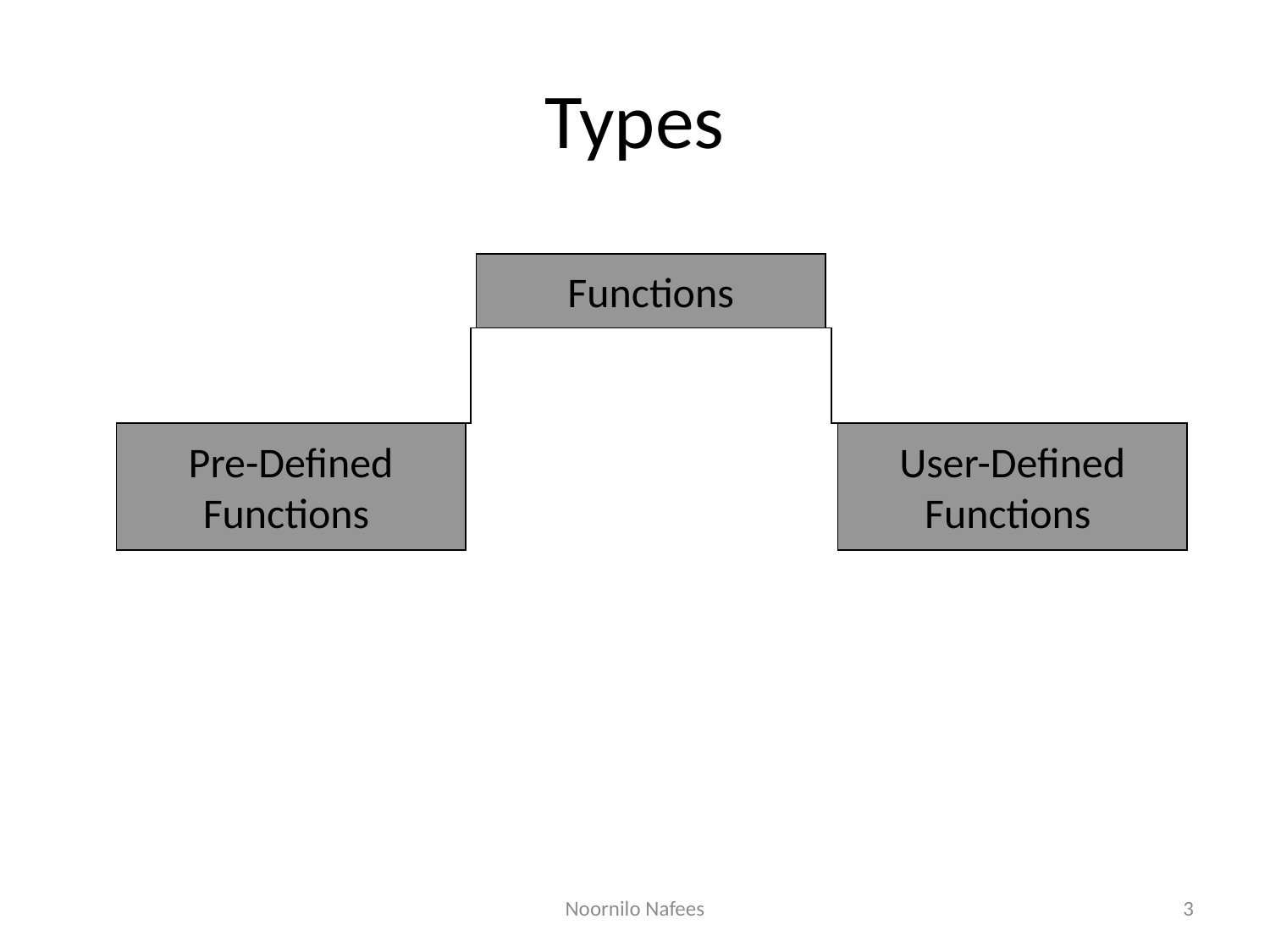

# Types

Functions
Pre-Defined
Functions
User-Defined
Functions
Noornilo Nafees
3